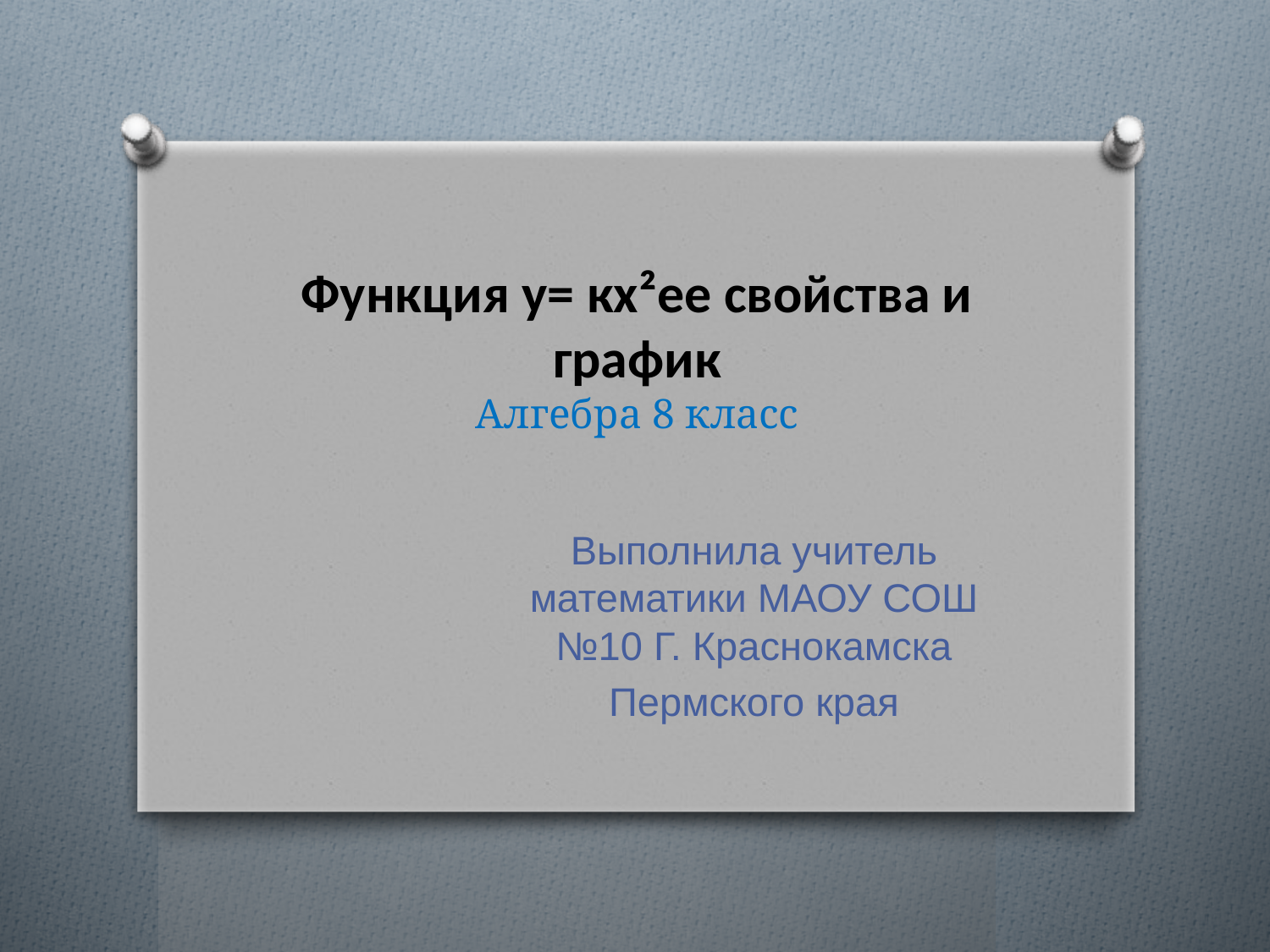

# Функция у= кх²ее свойства и график Алгебра 8 класс
Выполнила учитель математики МАОУ СОШ №10 Г. Краснокамска
Пермского края